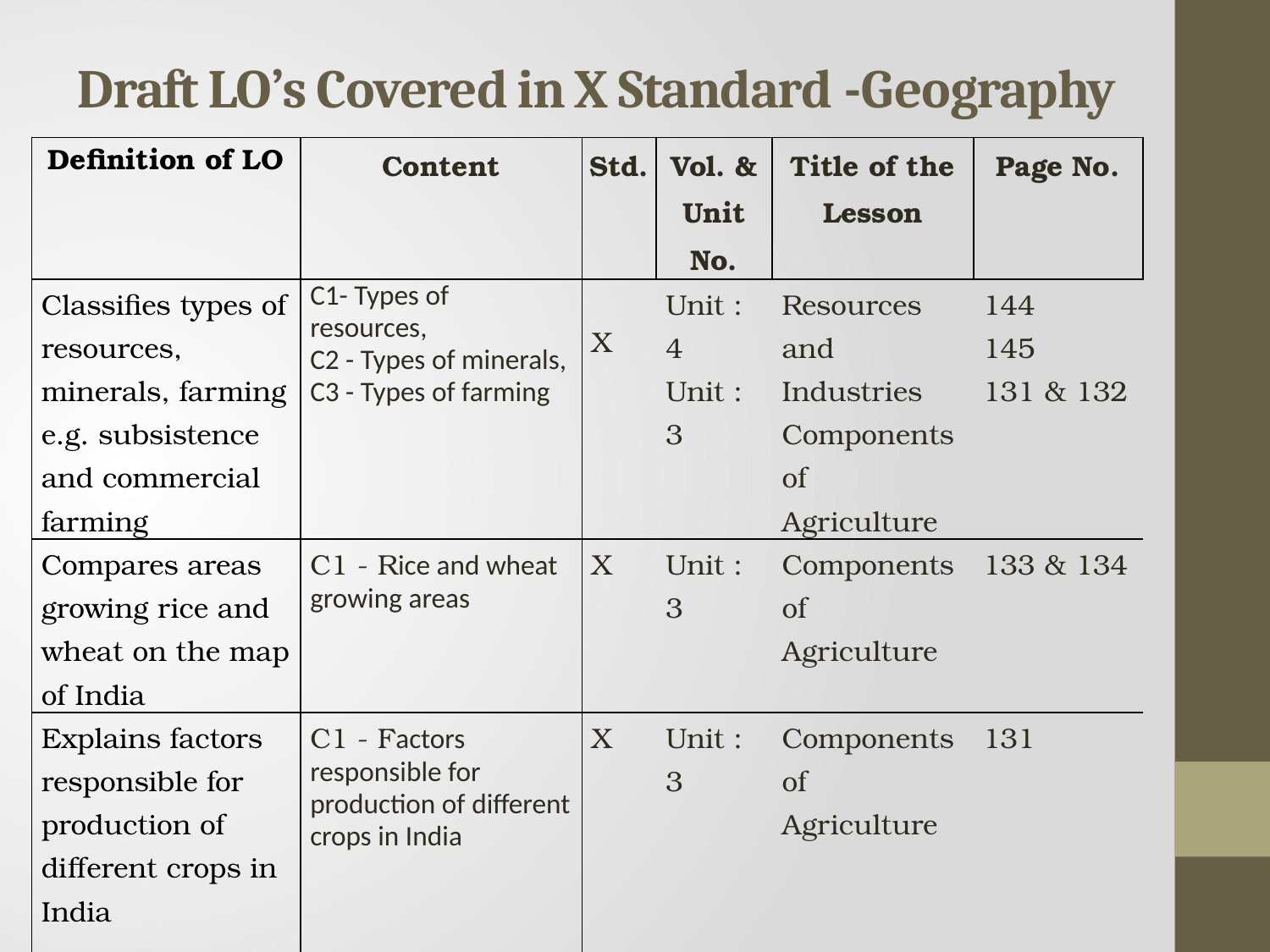

# Draft LO’s Covered in X Standard -Geography
| Definition of LO | Content | Std. | Vol. & Unit No. | Title of the Lesson | Page No. |
| --- | --- | --- | --- | --- | --- |
| Classifies types of resources, minerals, farming e.g. subsistence and commercial farming | C1- Types of resources, C2 - Types of minerals, C3 - Types of farming | X | Unit : 4 Unit : 3 | Resources and Industries Components of Agriculture | 144 145 131 & 132 |
| Compares areas growing rice and wheat on the map of India | C1 - Rice and wheat growing areas | X | Unit : 3 | Components of Agriculture | 133 & 134 |
| Explains factors responsible for production of different crops in India | C1 - Factors responsible for production of different crops in India | X | Unit : 3 | Components of Agriculture | 131 |